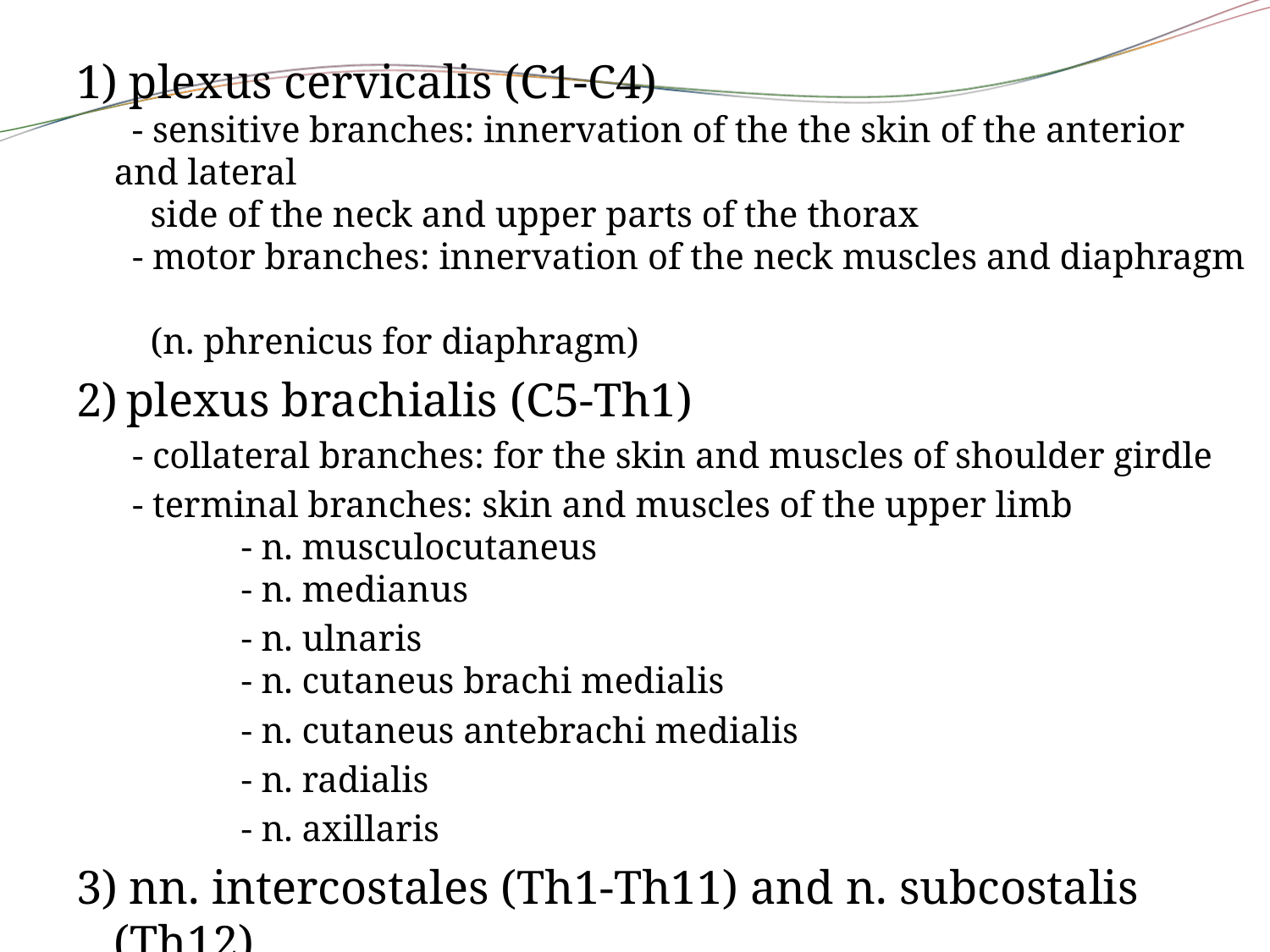

1) plexus cervicalis (C1-C4)
  - sensitive branches: innervation of the the skin of the anterior and lateral
    side of the neck and upper parts of the thorax
  - motor branches: innervation of the neck muscles and diaphragm
    (n. phrenicus for diaphragm)
2) plexus brachialis (C5-Th1)
	  - collateral branches: for the skin and muscles of shoulder girdle
	  - terminal branches: skin and muscles of the upper limb
	- n. musculocutaneus
	- n. medianus
		- n. ulnaris
	- n. cutaneus brachi medialis
		- n. cutaneus antebrachi medialis
		- n. radialis
		- n. axillaris
3) nn. intercostales (Th1-Th11) and n. subcostalis (Th12)
  - innervation of the skin and muscles of the chest and abdomen walls